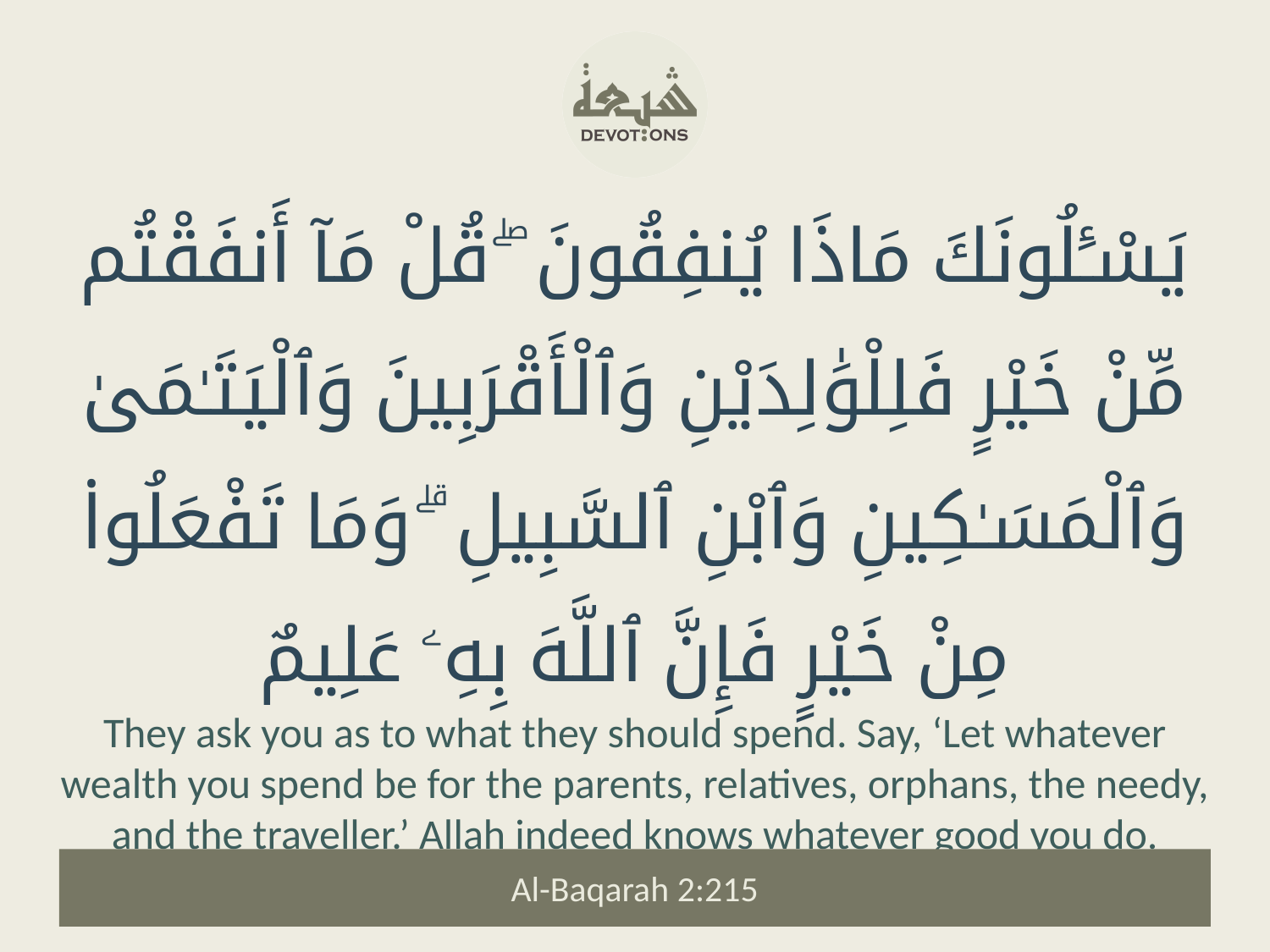

يَسْـَٔلُونَكَ مَاذَا يُنفِقُونَ ۖ قُلْ مَآ أَنفَقْتُم مِّنْ خَيْرٍ فَلِلْوَٰلِدَيْنِ وَٱلْأَقْرَبِينَ وَٱلْيَتَـٰمَىٰ وَٱلْمَسَـٰكِينِ وَٱبْنِ ٱلسَّبِيلِ ۗ وَمَا تَفْعَلُوا۟ مِنْ خَيْرٍ فَإِنَّ ٱللَّهَ بِهِۦ عَلِيمٌ
They ask you as to what they should spend. Say, ‘Let whatever wealth you spend be for the parents, relatives, orphans, the needy, and the traveller.’ Allah indeed knows whatever good you do.
Al-Baqarah 2:215